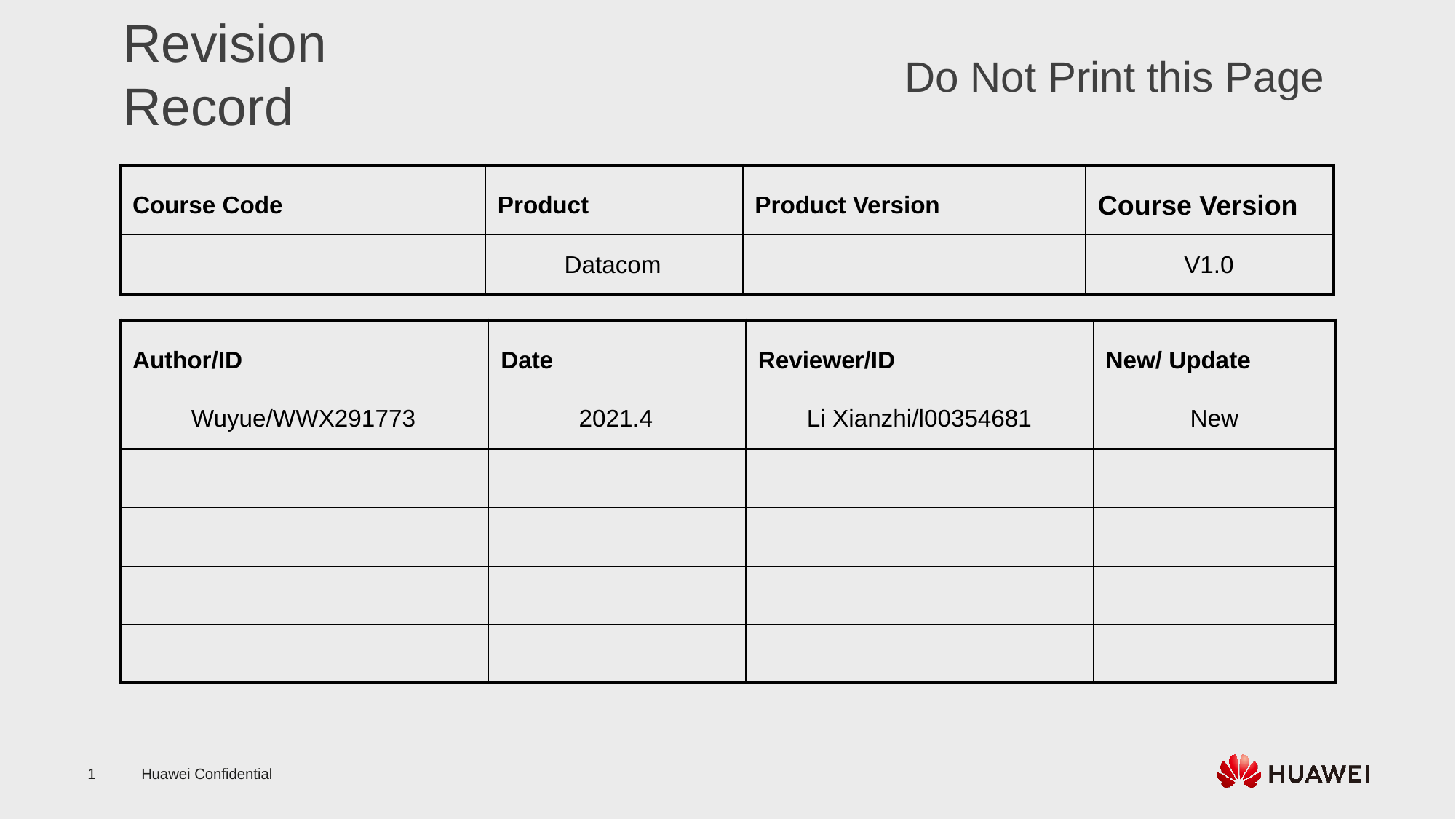

Datacom

V1.0
Wuyue/WWX291773
2021.4
Li Xianzhi/l00354681
New